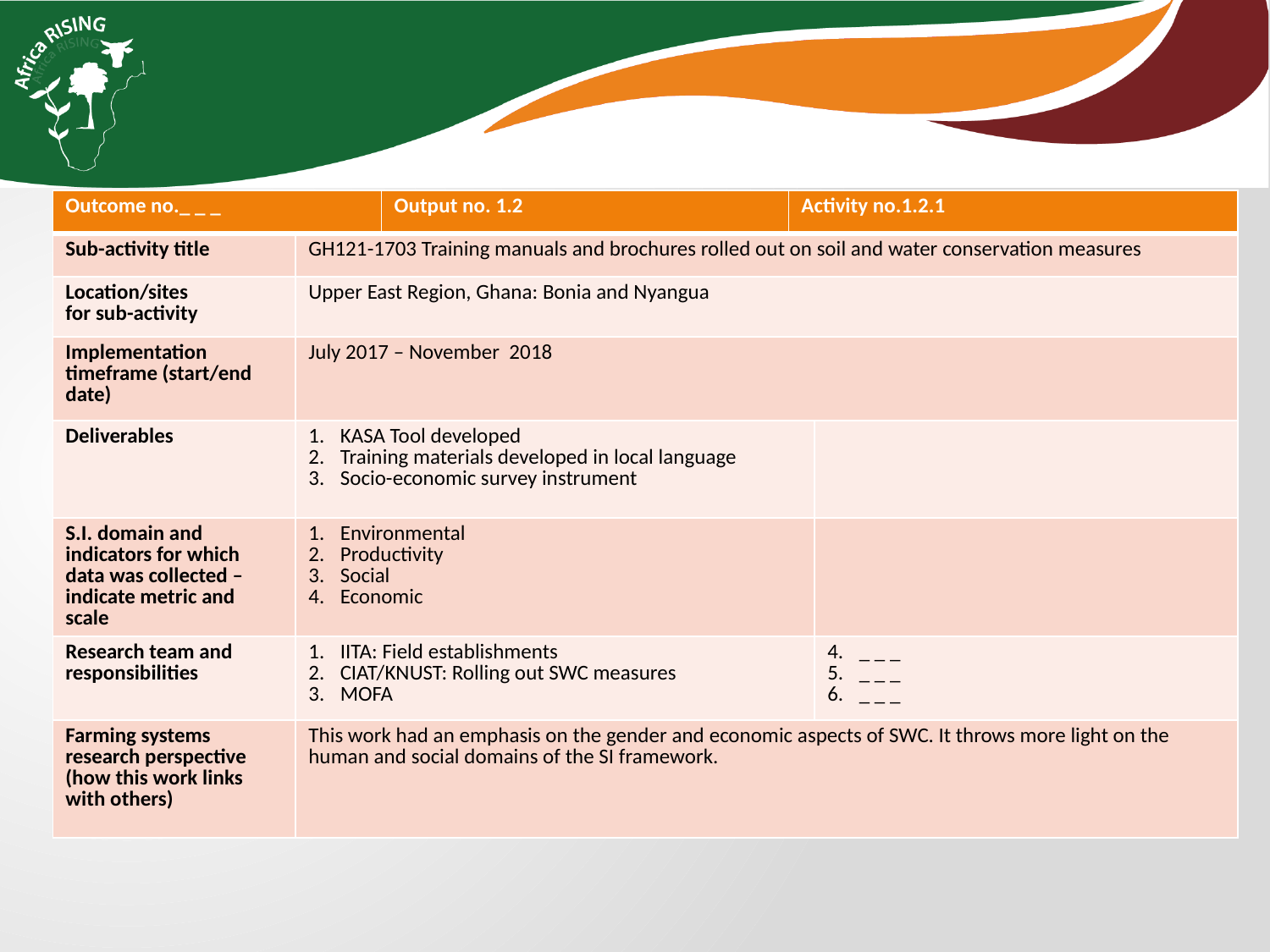

| Outcome no.\_ \_ \_ |  | Output no. 1.2 | Activity no.1.2.1 |  |
| --- | --- | --- | --- | --- |
| Sub-activity title | GH121-1703 Training manuals and brochures rolled out on soil and water conservation measures |  |  |  |
| Location/sites for sub-activity | Upper East Region, Ghana: Bonia and Nyangua |  |  |  |
| Implementation timeframe (start/end date) | July 2017 – November 2018 |  |  |  |
| Deliverables | KASA Tool developed Training materials developed in local language Socio-economic survey instrument |  |  |  |
| S.I. domain and indicators for which data was collected – indicate metric and scale | Environmental Productivity Social Economic |  |  |  |
| Research team and responsibilities | IITA: Field establishments CIAT/KNUST: Rolling out SWC measures MOFA |  |  | \_ \_ \_ \_ \_ \_ \_ \_ \_ |
| Farming systems research perspective (how this work links with others) | This work had an emphasis on the gender and economic aspects of SWC. It throws more light on the human and social domains of the SI framework. |  |  |  |